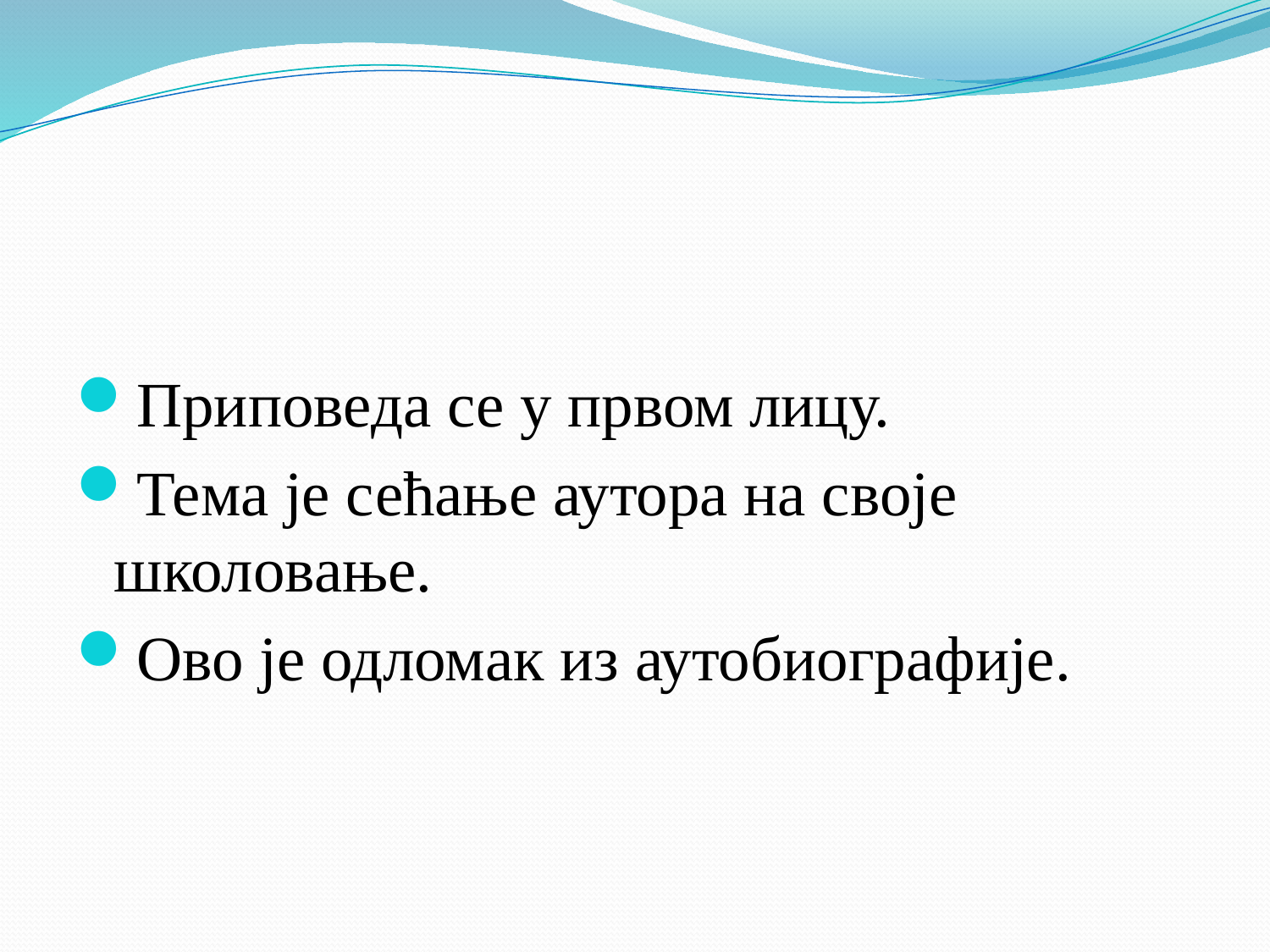

#

Приповеда се у првом лицу.
Тема је сећање аутора на своје школовање.
Ово је одломак из аутобиографије.